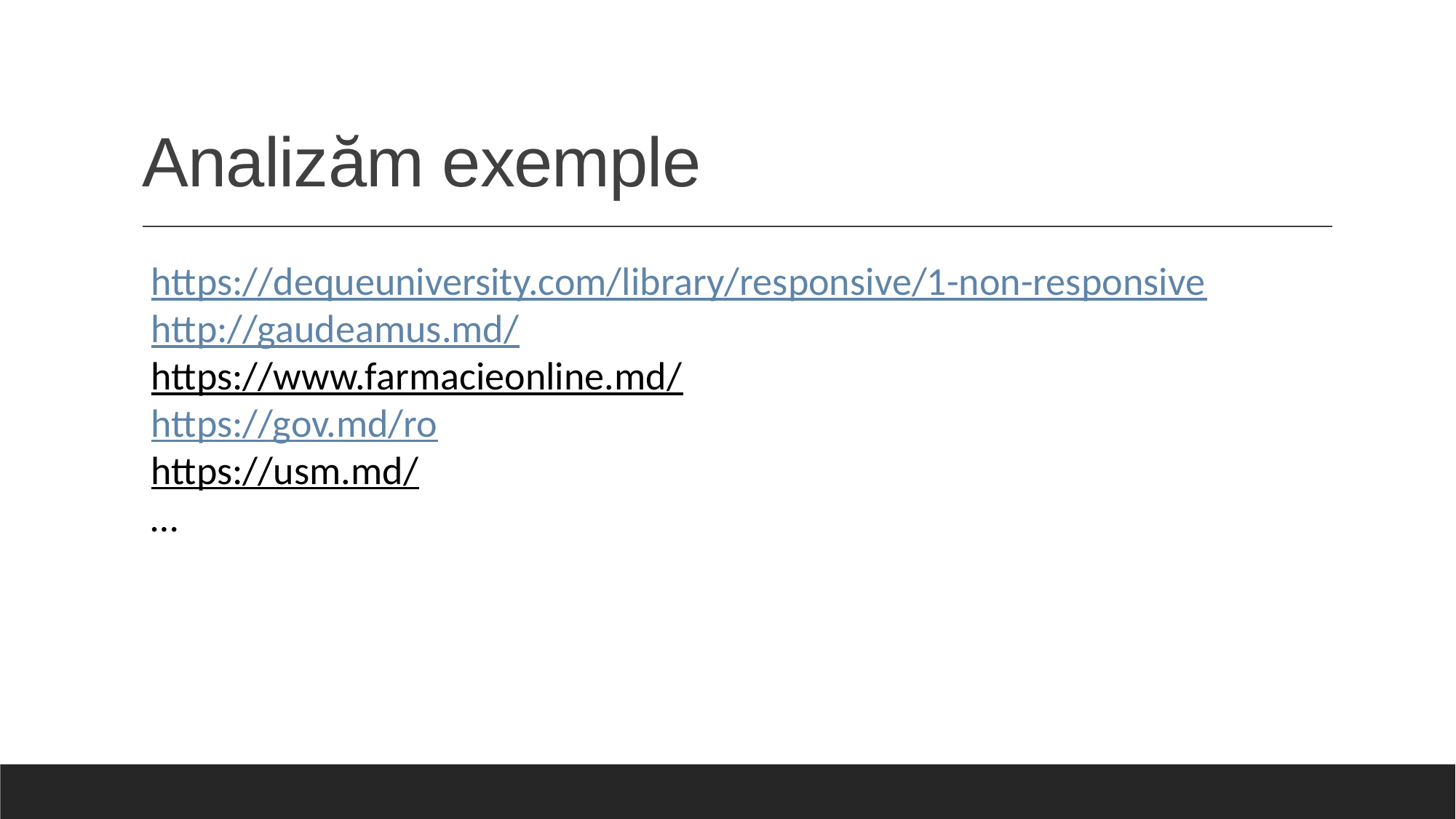

# Analizăm exemple
https://dequeuniversity.com/library/responsive/1-non-responsive
http://gaudeamus.md/
https://www.farmacieonline.md/
https://gov.md/ro
https://usm.md/
…